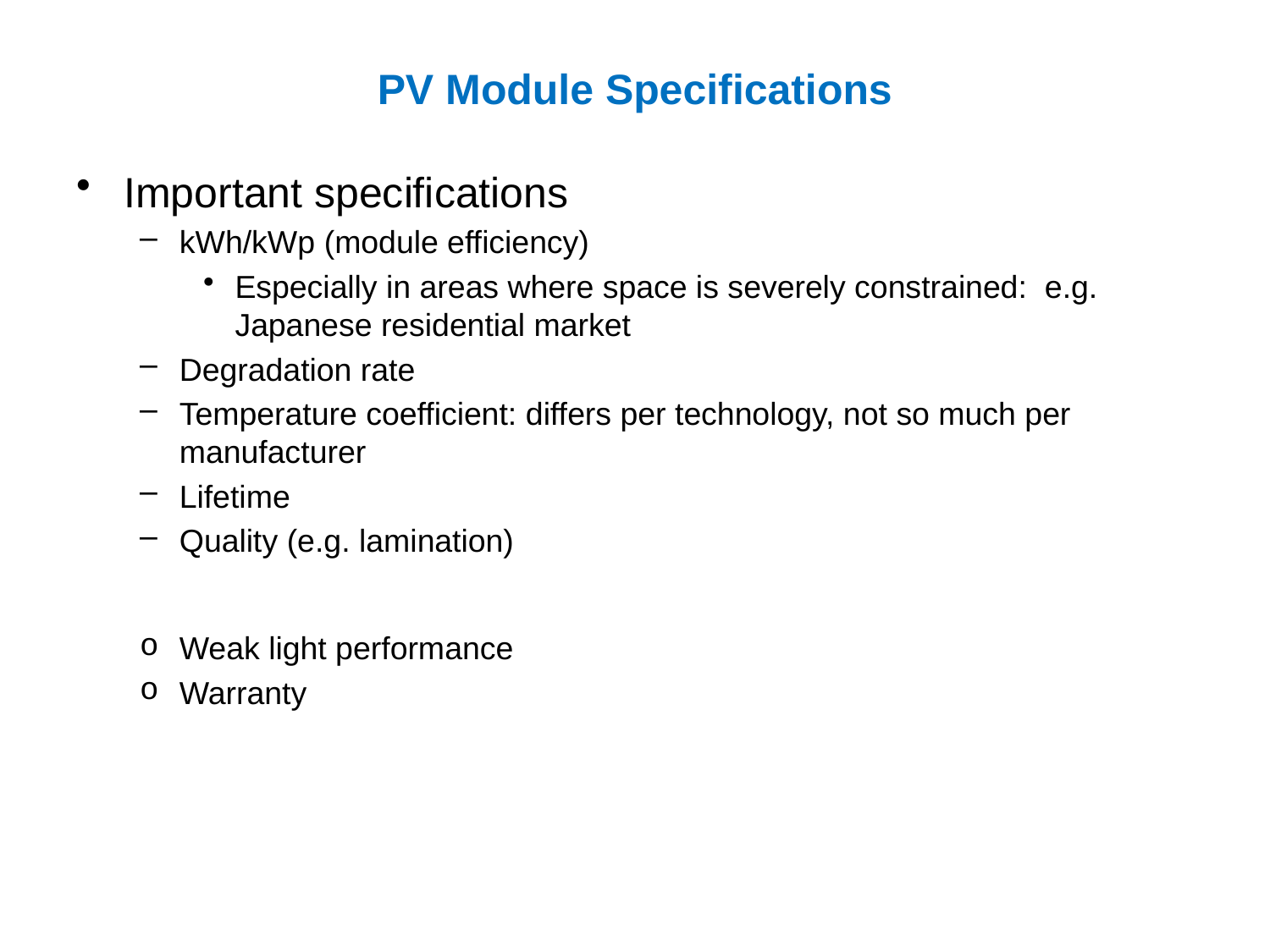

# PV Module Specifications
Important specifications
kWh/kWp (module efficiency)
Especially in areas where space is severely constrained:  e.g. Japanese residential market
Degradation rate
Temperature coefficient: differs per technology, not so much per manufacturer
Lifetime
Quality (e.g. lamination)

Weak light performance
Warranty